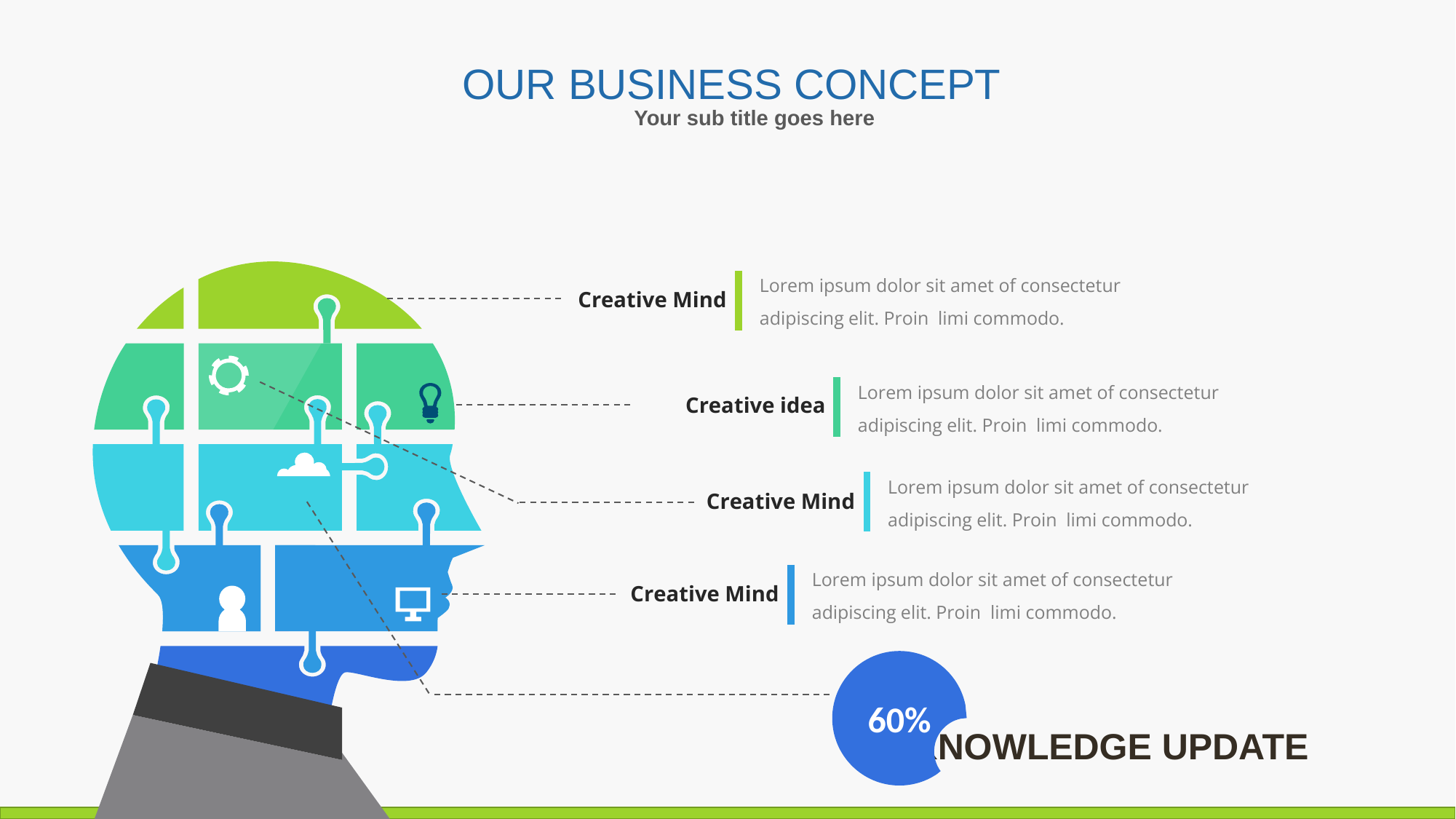

OUR BUSINESS CONCEPT
Your sub title goes here

Lorem ipsum dolor sit amet of consectetur adipiscing elit. Proin  limi commodo.
Creative Mind
Lorem ipsum dolor sit amet of consectetur adipiscing elit. Proin  limi commodo.
Creative idea
Lorem ipsum dolor sit amet of consectetur adipiscing elit. Proin  limi commodo.
Creative Mind
Lorem ipsum dolor sit amet of consectetur adipiscing elit. Proin  limi commodo.
Creative Mind
60%
KNOWLEDGE UPDATE